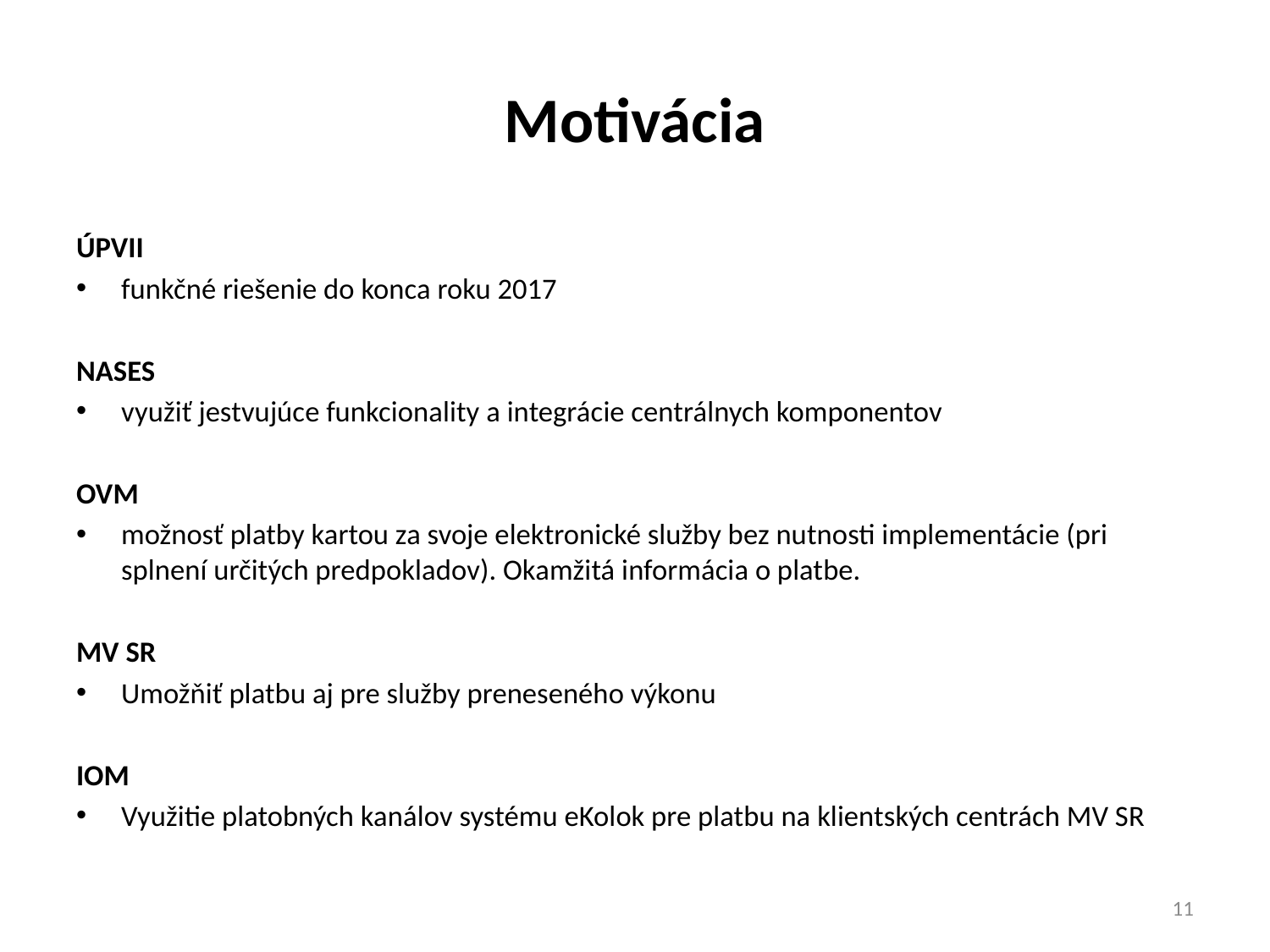

# Motivácia
ÚPVII
funkčné riešenie do konca roku 2017

NASES
využiť jestvujúce funkcionality a integrácie centrálnych komponentov

OVM
možnosť platby kartou za svoje elektronické služby bez nutnosti implementácie (pri splnení určitých predpokladov). Okamžitá informácia o platbe.

MV SR
Umožňiť platbu aj pre služby preneseného výkonu

IOM
Využitie platobných kanálov systému eKolok pre platbu na klientských centrách MV SR
11